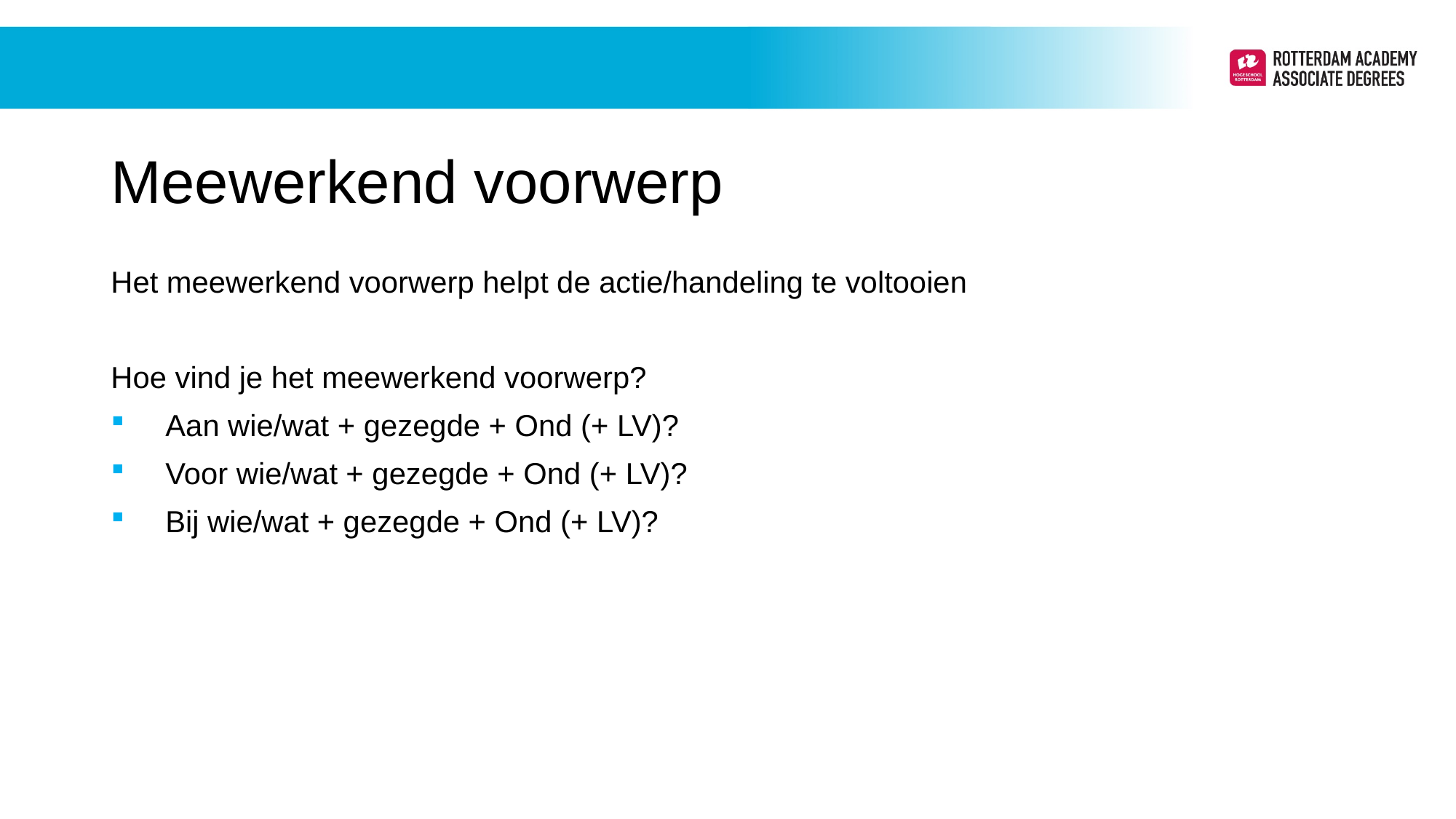

# Meewerkend voorwerp
Het meewerkend voorwerp helpt de actie/handeling te voltooien

Hoe vind je het meewerkend voorwerp?
Aan wie/wat + gezegde + Ond (+ LV)?
Voor wie/wat + gezegde + Ond (+ LV)?
Bij wie/wat + gezegde + Ond (+ LV)?